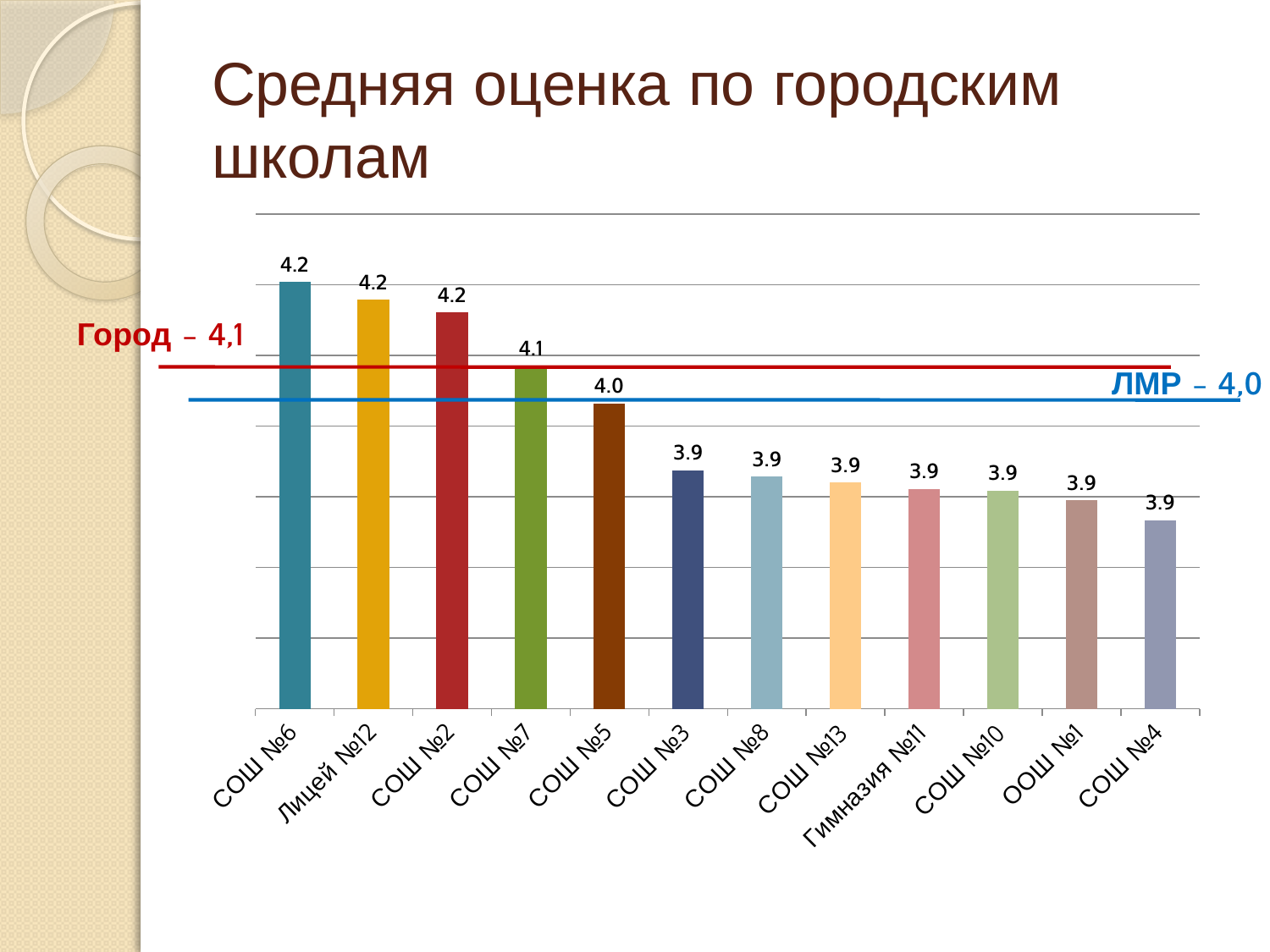

# Средняя оценка по городским школам

### Chart

| Category |  |
|---|---|
| СОШ №6 | 4.204301075268817 |
| Лицей №12 | 4.178947368421047 |
| СОШ №2 | 4.160714285714286 |
| СОШ №7 | 4.0847457627118695 |
| СОШ №5 | 4.0322580645161334 |
| СОШ №3 | 3.9375 |
| СОШ №8 | 3.928571428571431 |
| СОШ №13 | 3.92 |
| Гимназия №11 | 3.911111111111111 |
| СОШ №10 | 3.9090909090909087 |
| ООШ №1 | 3.894736842105264 |
| СОШ №4 | 3.8666666666666667 |
Город – 4,1
ЛМР – 4,0